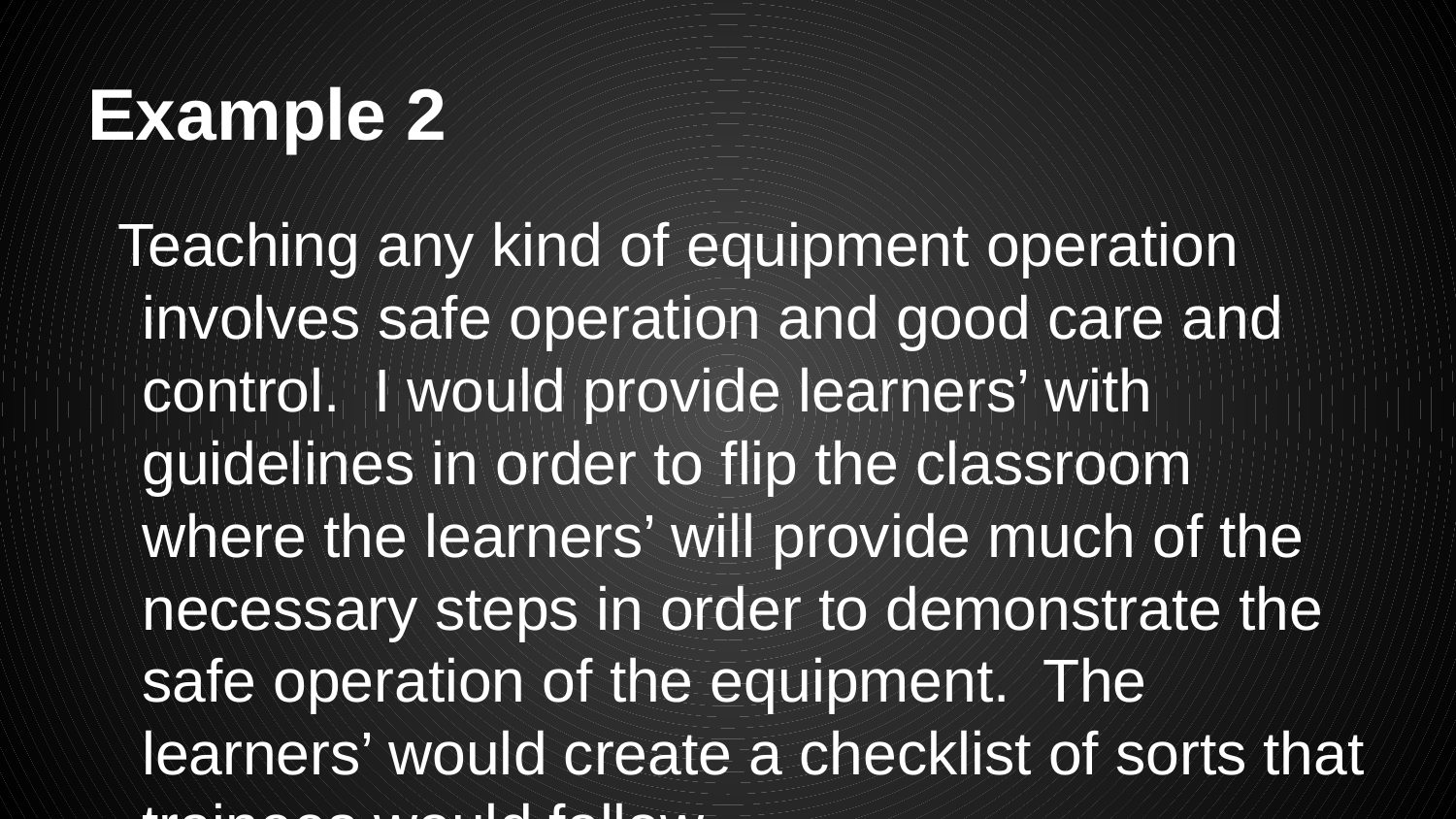

# Example 2
Teaching any kind of equipment operation involves safe operation and good care and control.  I would provide learners’ with guidelines in order to flip the classroom where the learners’ will provide much of the necessary steps in order to demonstrate the safe operation of the equipment.  The learners’ would create a checklist of sorts that trainees would follow.